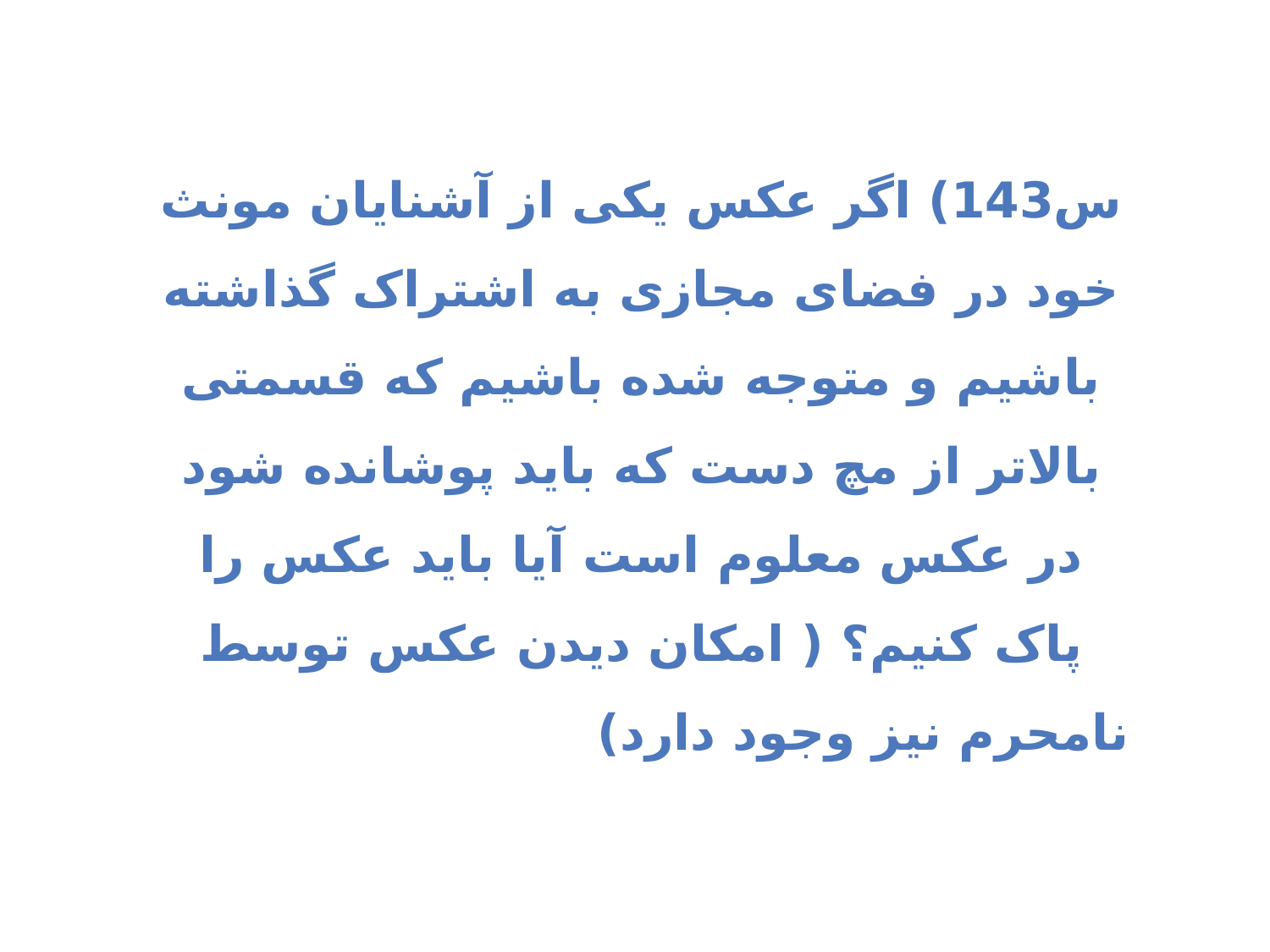

س143) اگر عکس یکی از آشنایان مونث خود در فضای مجازی به اشتراک گذاشته باشیم و متوجه شده باشیم که قسمتی بالاتر از مچ دست که باید پوشانده شود در عکس معلوم است آیا باید عکس را پاک کنیم؟ ( امکان دیدن عکس توسط نامحرم نیز وجود دارد)                                                                                                                                        ج)قراردادن عکس های مذکور در فضای مجازی اگر مستلزم مفسده یا خوف وقوع در گناه نباشد اشکال ندارد.